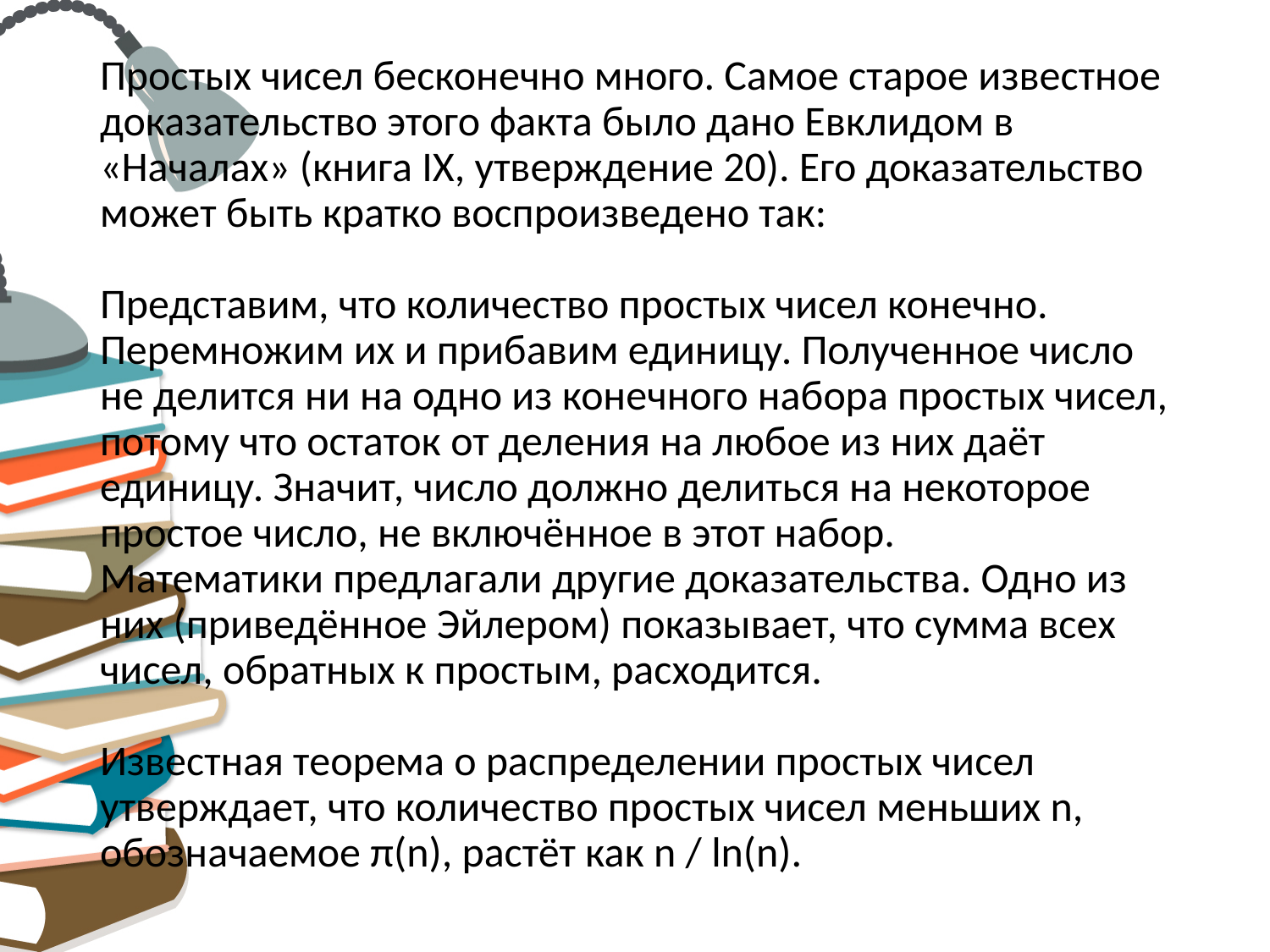

# Простых чисел бесконечно много. Самое старое известное доказательство этого факта было дано Евклидом в «Началах» (книга IX, утверждение 20). Его доказательство может быть кратко воспроизведено так: Представим, что количество простых чисел конечно. Перемножим их и прибавим единицу. Полученное число не делится ни на одно из конечного набора простых чисел, потому что остаток от деления на любое из них даёт единицу. Значит, число должно делиться на некоторое простое число, не включённое в этот набор. Математики предлагали другие доказательства. Одно из них (приведённое Эйлером) показывает, что сумма всех чисел, обратных к простым, расходится. Известная теорема о распределении простых чисел утверждает, что количество простых чисел меньших n, обозначаемое π(n), растёт как n / ln(n).